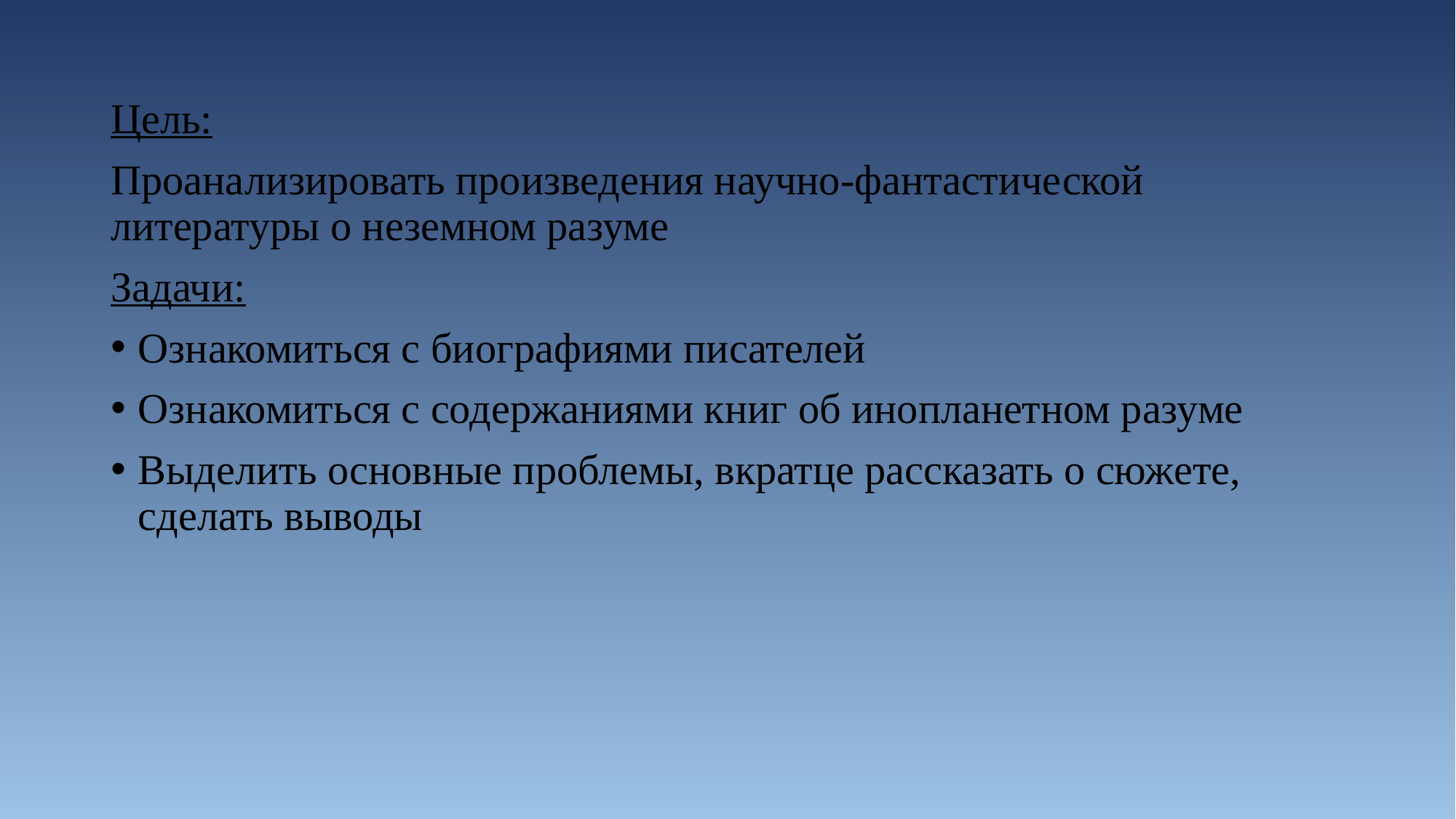

#
Цель:
Проанализировать произведения научно-фантастической литературы о неземном разуме
Задачи:
Ознакомиться с биографиями писателей
Ознакомиться с содержаниями книг об инопланетном разуме
Выделить основные проблемы, вкратце рассказать о сюжете, сделать выводы